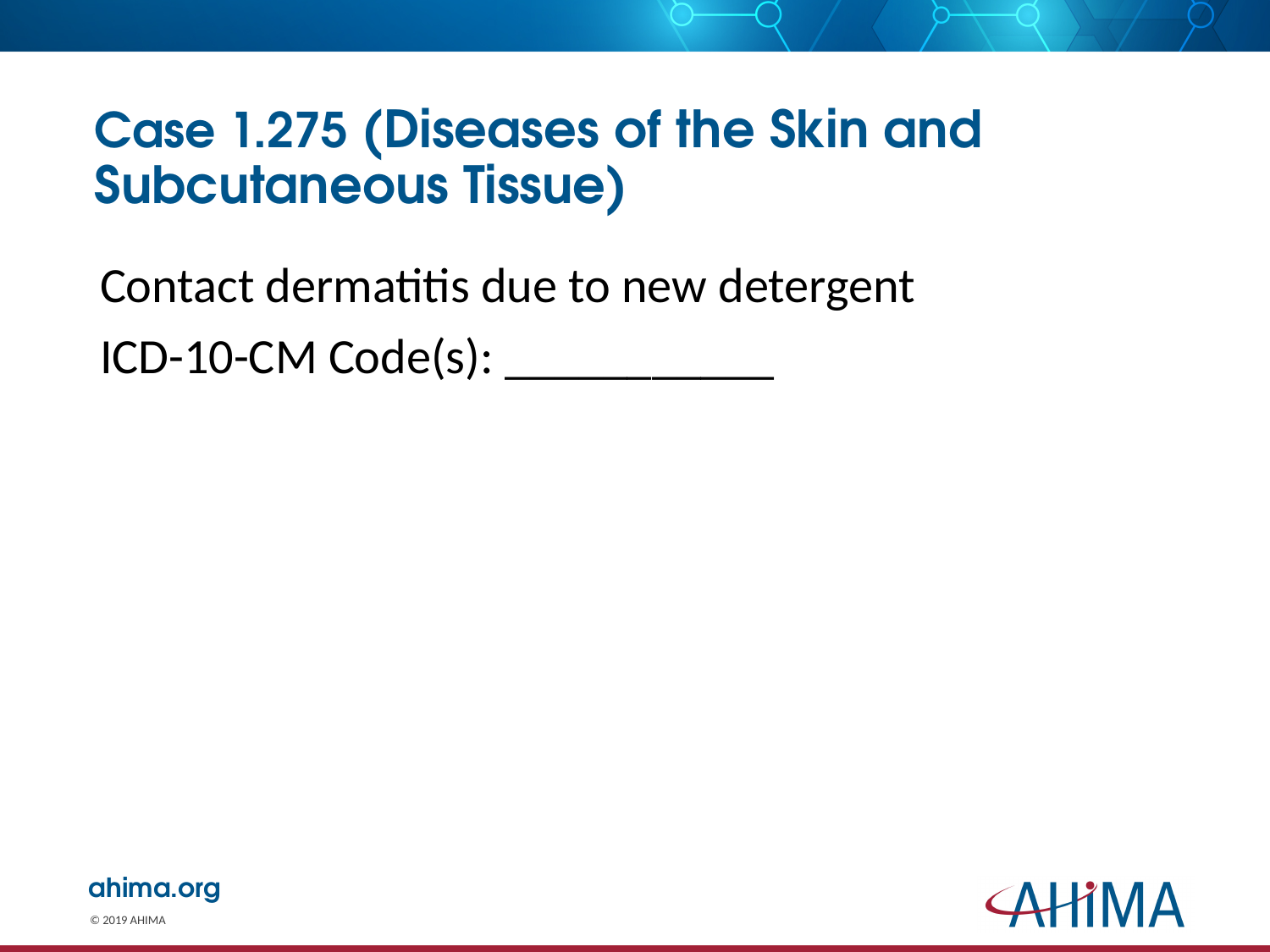

# Case 1.275 (Diseases of the Skin and Subcutaneous Tissue)
Contact dermatitis due to new detergent
ICD-10-CM Code(s): ___________